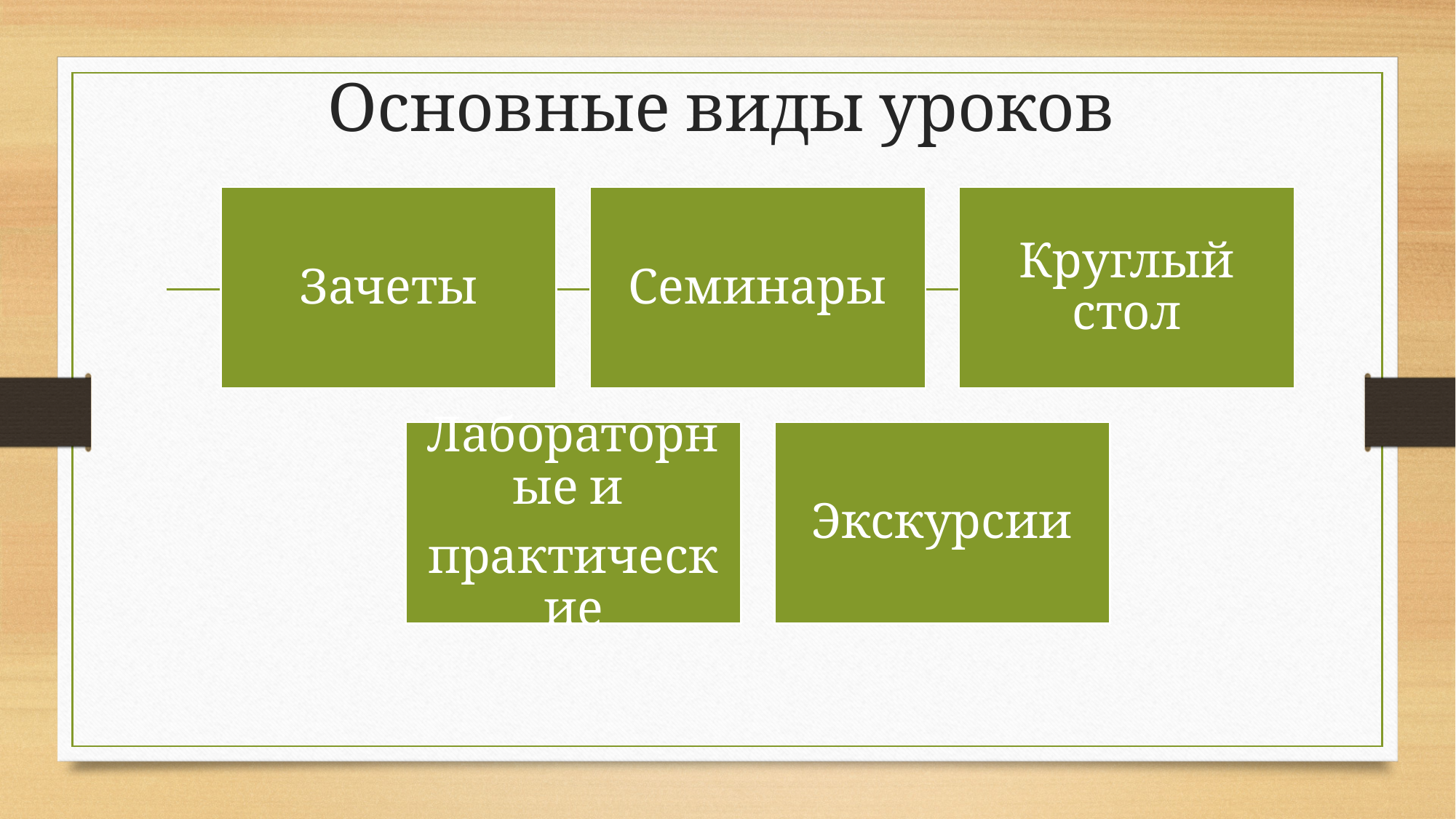

# Основные виды уроков
Зачеты
Семинары
Круглый стол
Лабораторные и
практические
Экскурсии